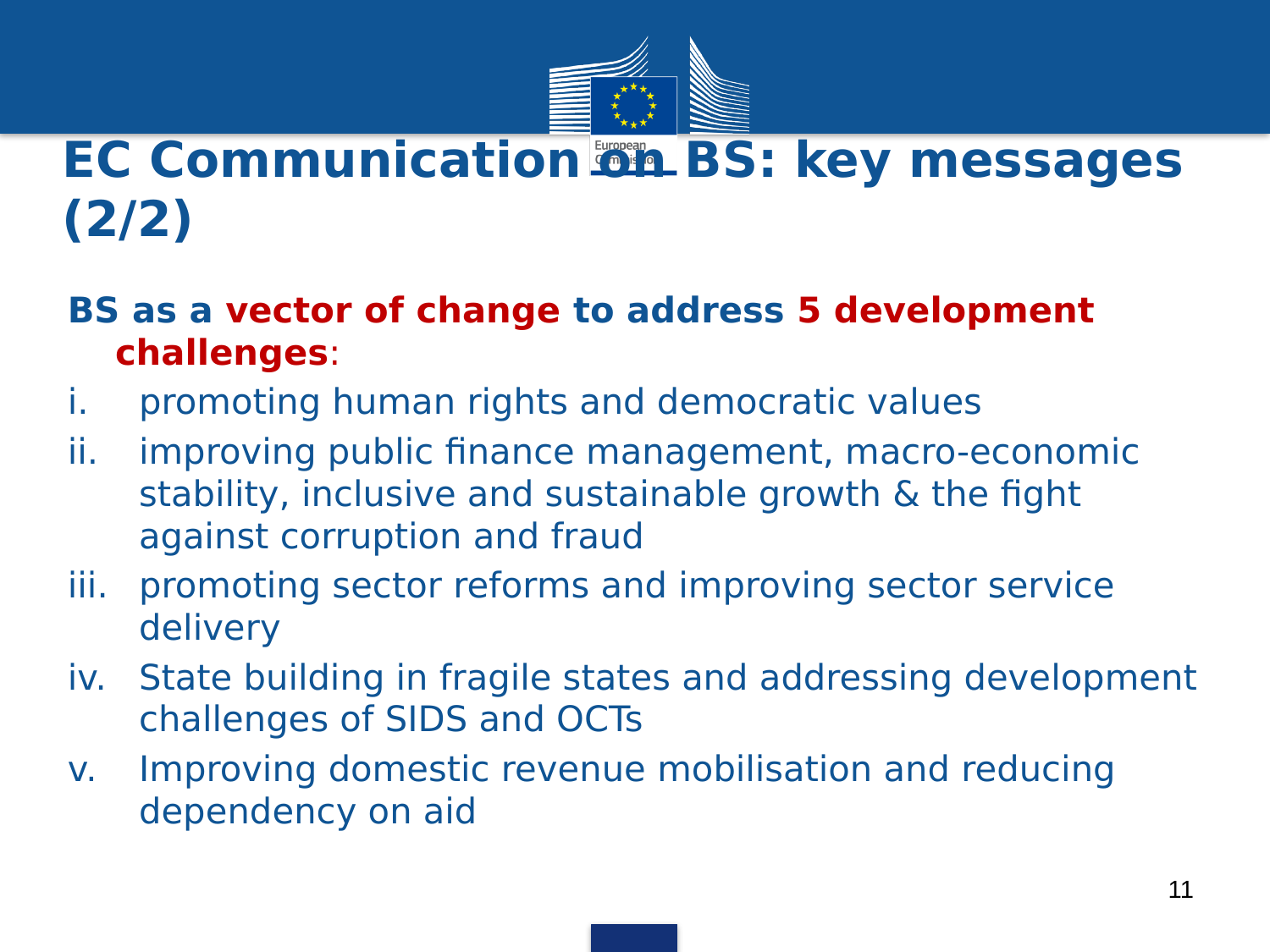

# EC Communication on BS: key messages (2/2)

BS as a vector of change to address 5 development challenges:
promoting human rights and democratic values
improving public finance management, macro-economic stability, inclusive and sustainable growth & the fight against corruption and fraud
promoting sector reforms and improving sector service delivery
State building in fragile states and addressing development challenges of SIDS and OCTs
Improving domestic revenue mobilisation and reducing dependency on aid

11